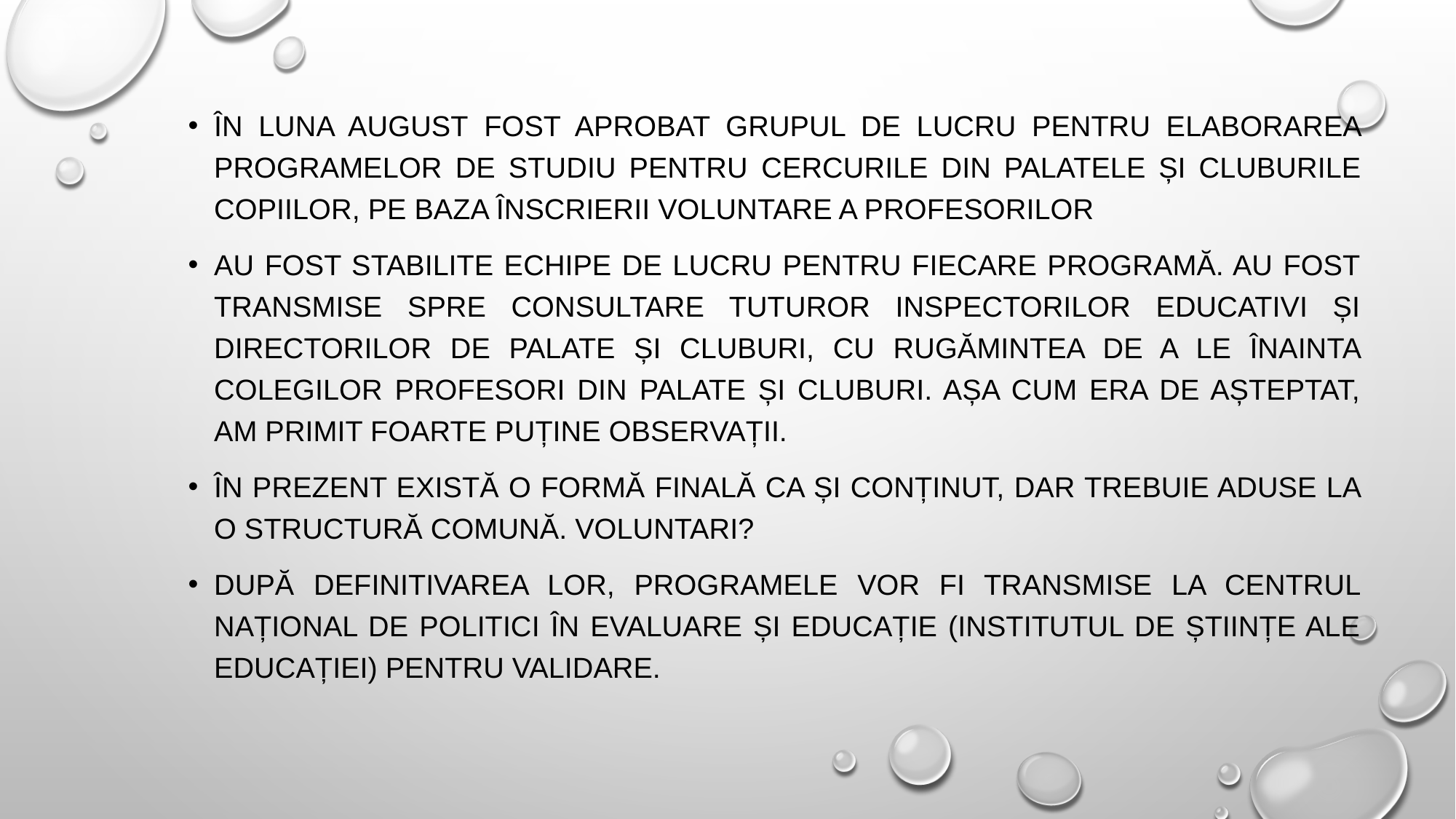

În luna august fost aprobat grupul de lucru pentru elaborarea Programelor de studiu pentru cercurile din palatele și cluburile copiilor, pe baza înscrierii voluntare a profesorilor
Au fost stabilite echipe de lucru pentru fiecare programă. Au fost transmise spre consultare TUTUROR INSPECTORILOR EDUCATIVI ȘI DIRECTORILOR DE PALATE ȘI CLUBURI, cu rugămintea de a le înainta colegilor profesori din palate și cluburi. Așa cum era de așteptat, am primit foarte puține observații.
În prezent EXISTĂ O FORMĂ FINALĂ CA ȘI CONȚINUT, DAR TREBUIE ADUSE LA O STRUCTURĂ COMUNĂ. Voluntari?
După definitivarea lor, programele vor fi transmise la Centrul Național de Politici în Evaluare și Educație (Institutul de Științe ale Educației) pentru validare.